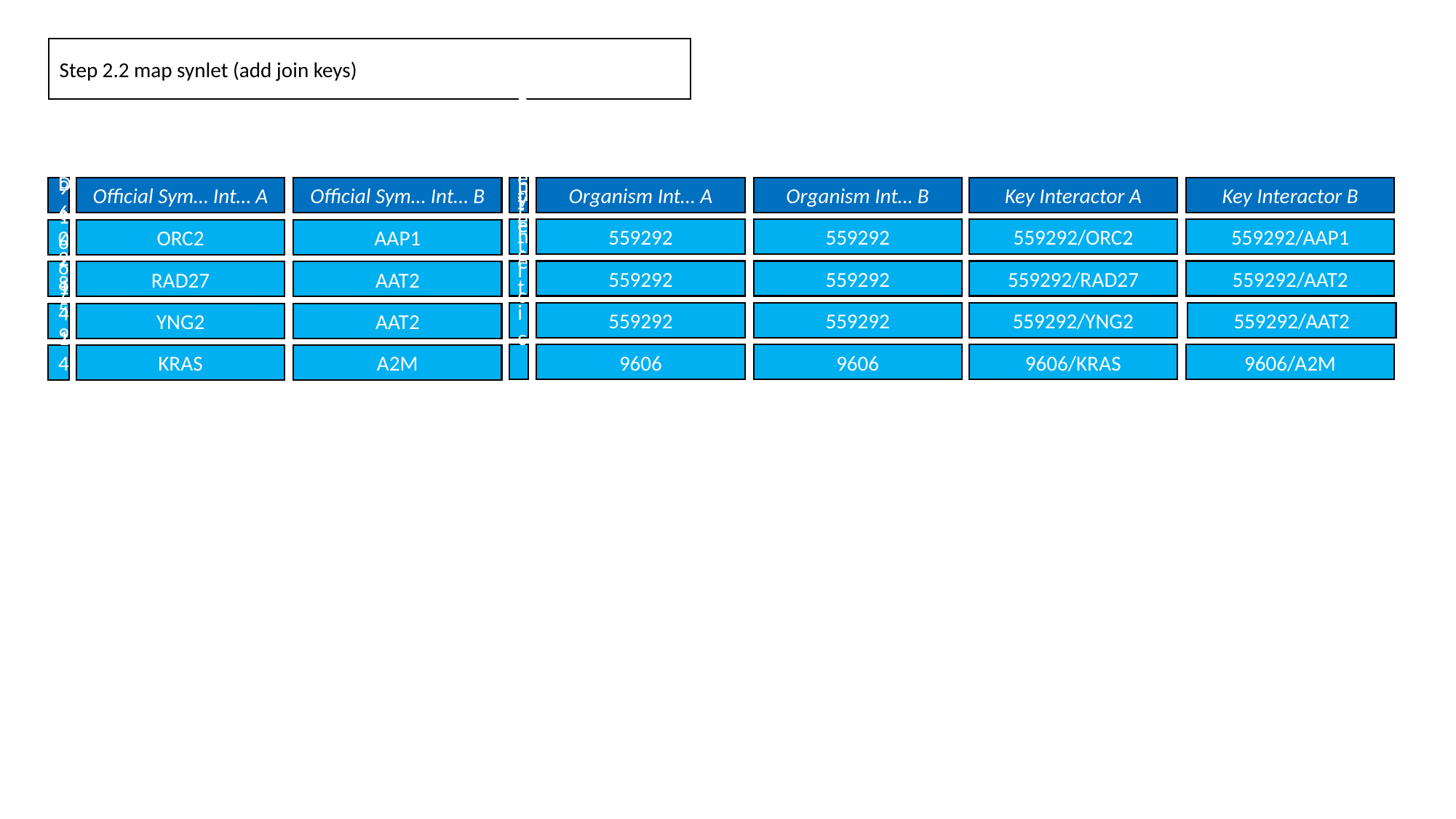

Step 2.2 map synlet (add join keys)
Experimental System
Organism Int… A
Organism Int… B
Key Interactor A
Key Interactor B
#BioGRID Int… ID
Official Sym… Int… A
Official Sym… Int… B
Negative Genetic
559292
559292
559292/ORC2
559292/AAP1
1960322
ORC2
AAP1
Synthetic Lethality
559292
559292
559292/RAD27
559292/AAT2
166788
RAD27
AAT2
Synthetic Lethality
559292
559292
559292/YNG2
559292/AAT2
285938
YNG2
AAT2
Synthetic Lethality
9606
9606
9606/KRAS
9606/A2M
1414445
KRAS
A2M